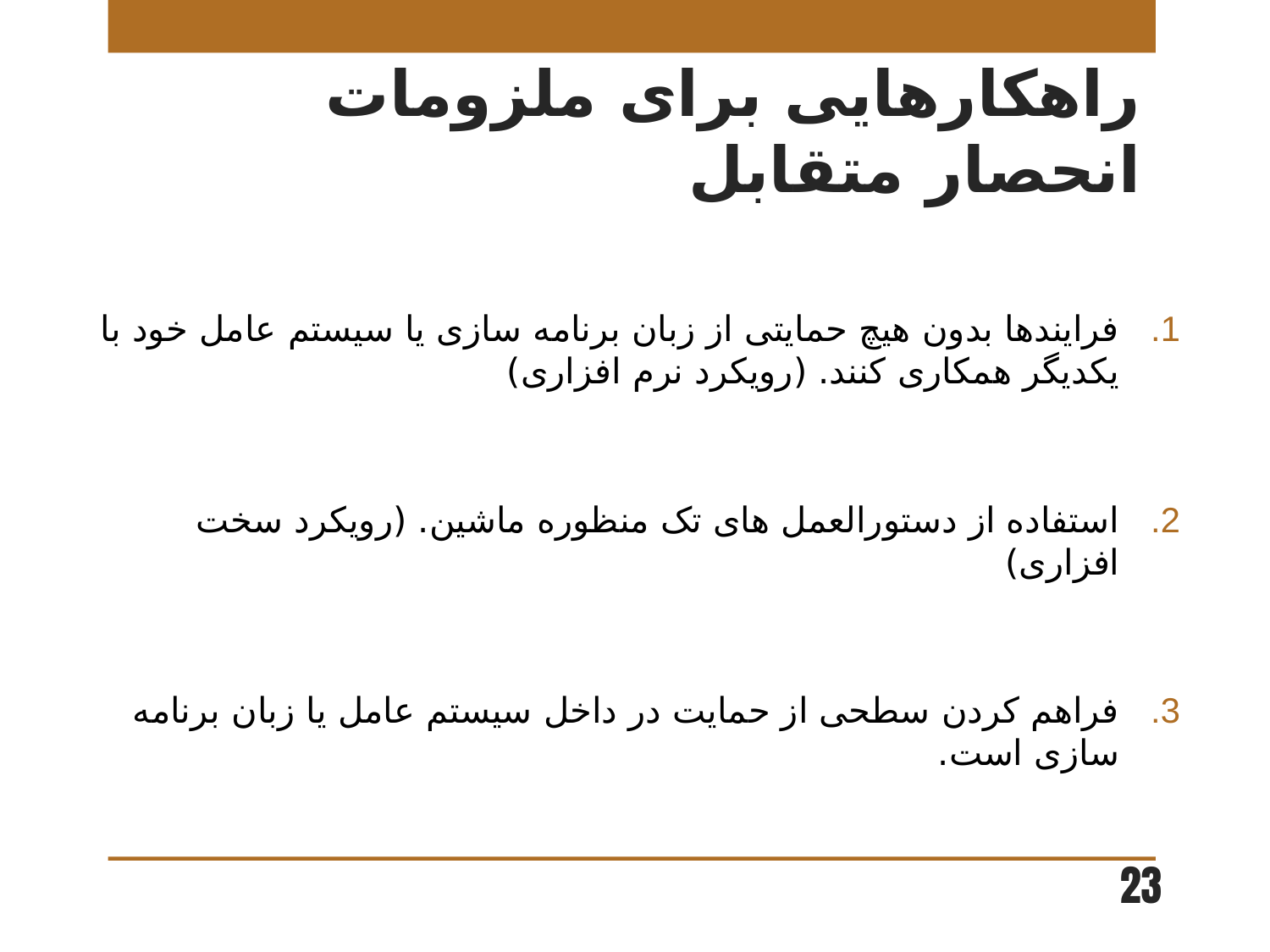

# راهکارهایی برای ملزومات انحصار متقابل
فرایندها بدون هیچ حمایتی از زبان برنامه سازی یا سیستم عامل خود با یکدیگر همکاری کنند. (رویکرد نرم افزاری)

استفاده از دستورالعمل های تک منظوره ماشین. (رویکرد سخت افزاری)

فراهم کردن سطحی از حمایت در داخل سیستم عامل یا زبان برنامه سازی است.
23